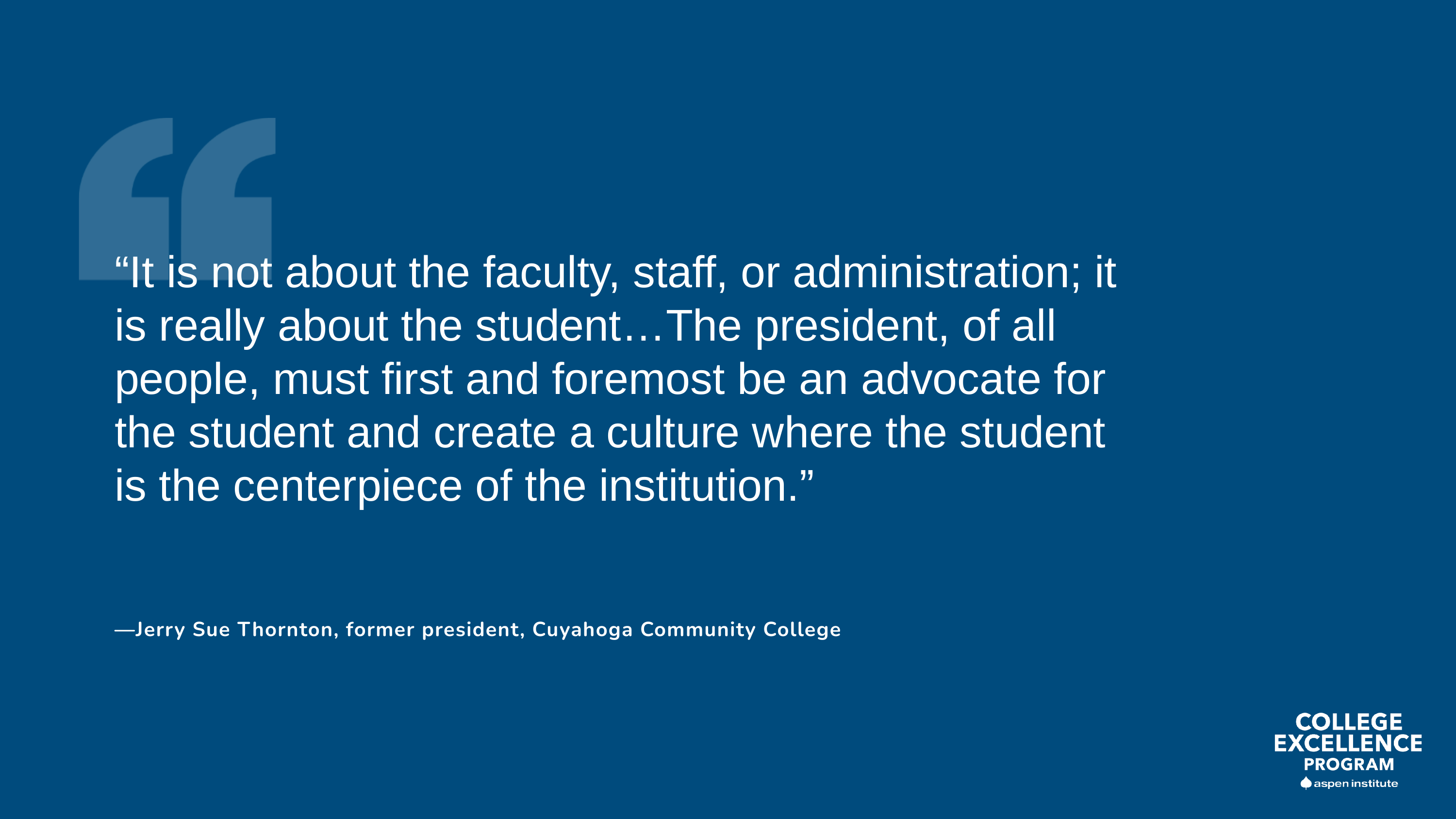

“It is not about the faculty, staff, or administration; it is really about the student…The president, of all people, must first and foremost be an advocate for the student and create a culture where the student is the centerpiece of the institution.”
—Jerry Sue Thornton, former president, Cuyahoga Community College